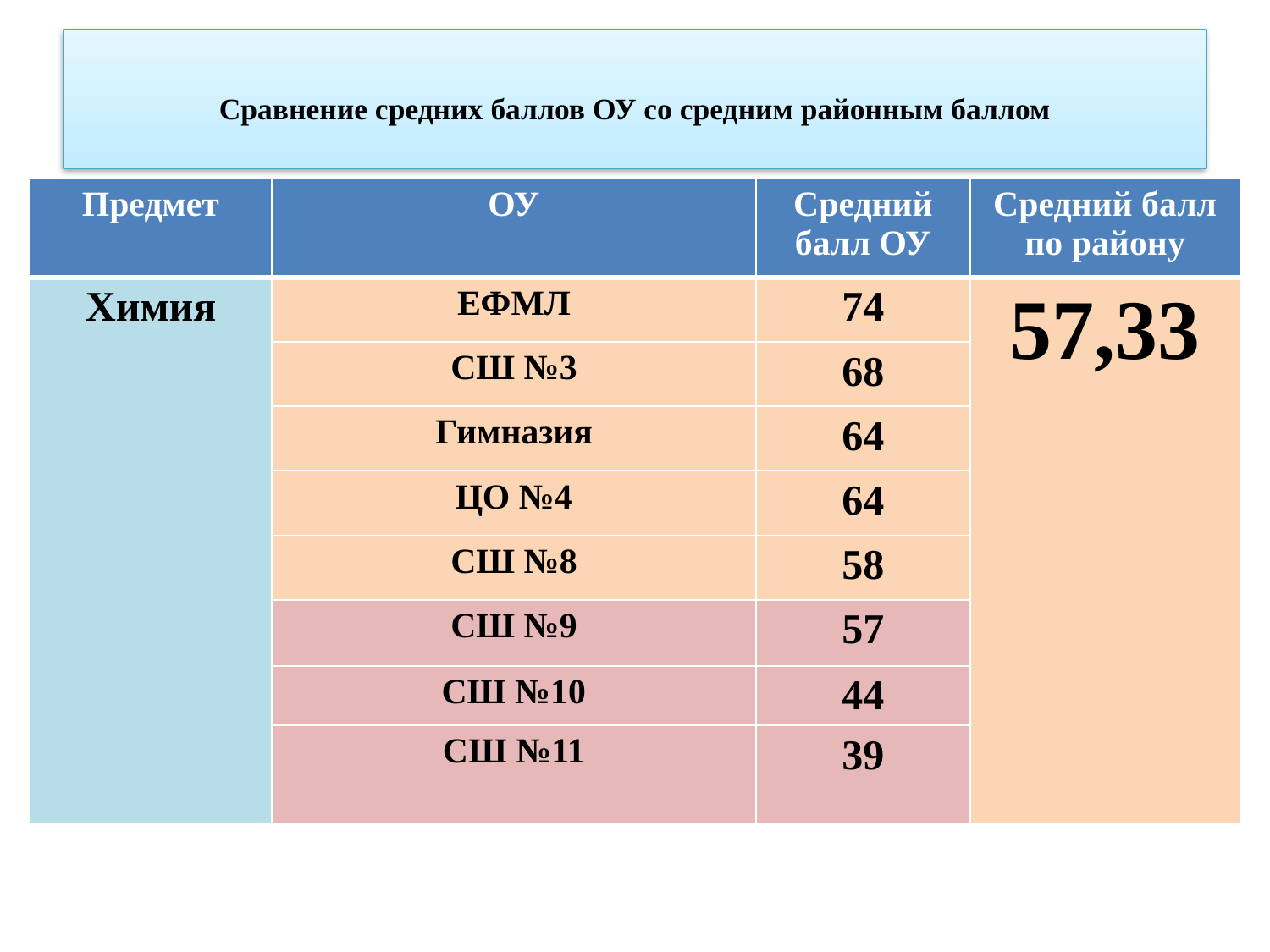

# Сравнение средних баллов ОУ со средним районным баллом
| Предмет | ОУ | Средний балл ОУ | Средний балл по району |
| --- | --- | --- | --- |
| Химия | ЕФМЛ | 74 | 57,33 |
|  | СШ №3 | 68 |  |
|  | Гимназия | 64 |  |
|  | ЦО №4 | 64 |  |
|  | СШ №8 | 58 |  |
|  | СШ №9 | 57 |  |
|  | СШ №10 | 44 |  |
|  | СШ №11 | 39 |  |